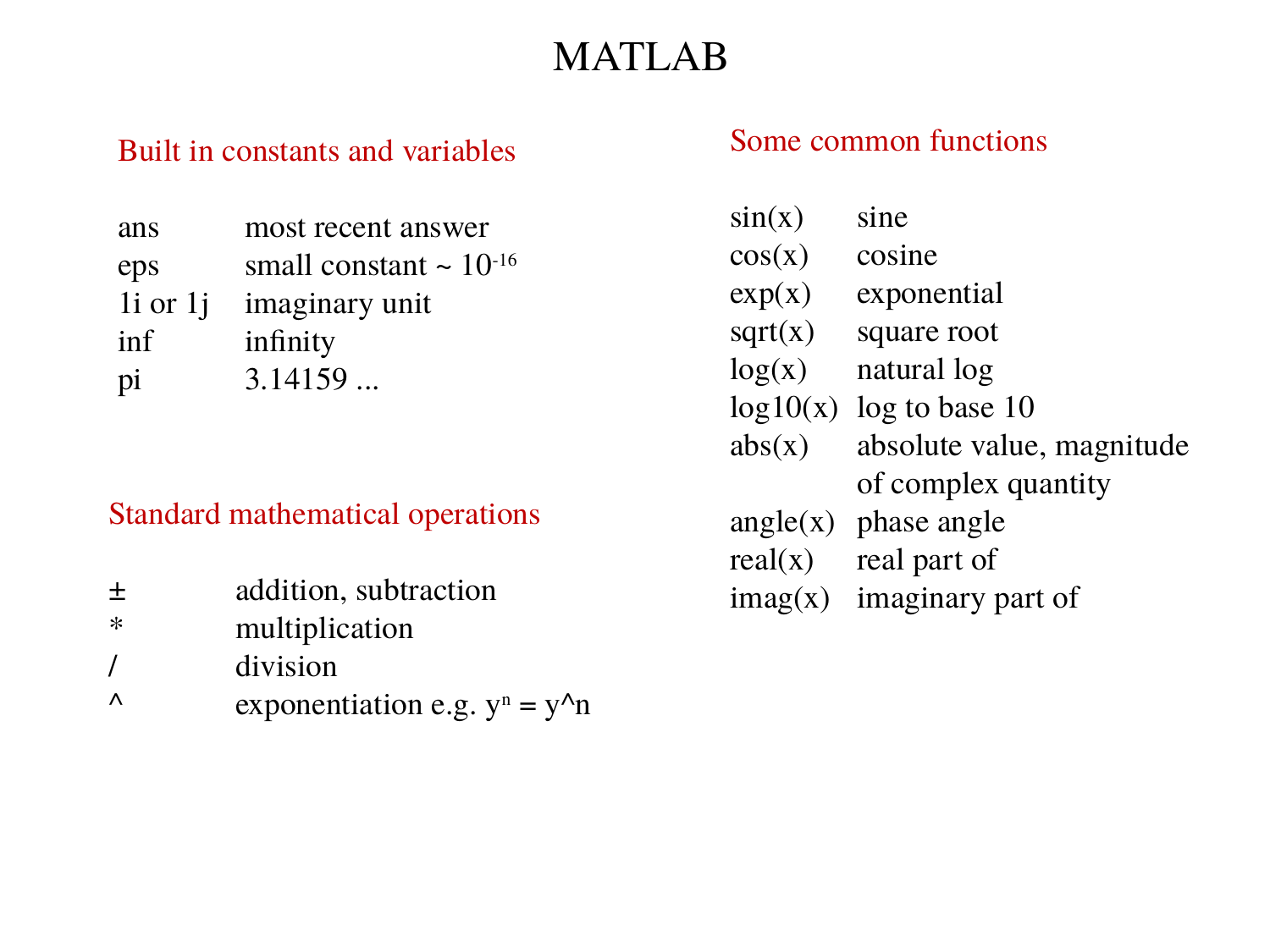

MATLAB
Some common functions

sin(x)	sine
cos(x)	cosine
exp(x)	exponential
sqrt(x)	square root
log(x)	natural log
log10(x)	log to base 10
abs(x)	absolute value, magnitude
	of complex quantity
angle(x)	phase angle
real(x)	real part of
imag(x)	imaginary part of

Built in constants and variables

ans  	most recent answer
eps  	small constant ~ 10-16
1i or 1j   	imaginary unit
inf     	infinity
pi	3.14159 ...
Standard mathematical operations

±	addition, subtraction
*	multiplication
/	division
^	exponentiation e.g. yn = y^n